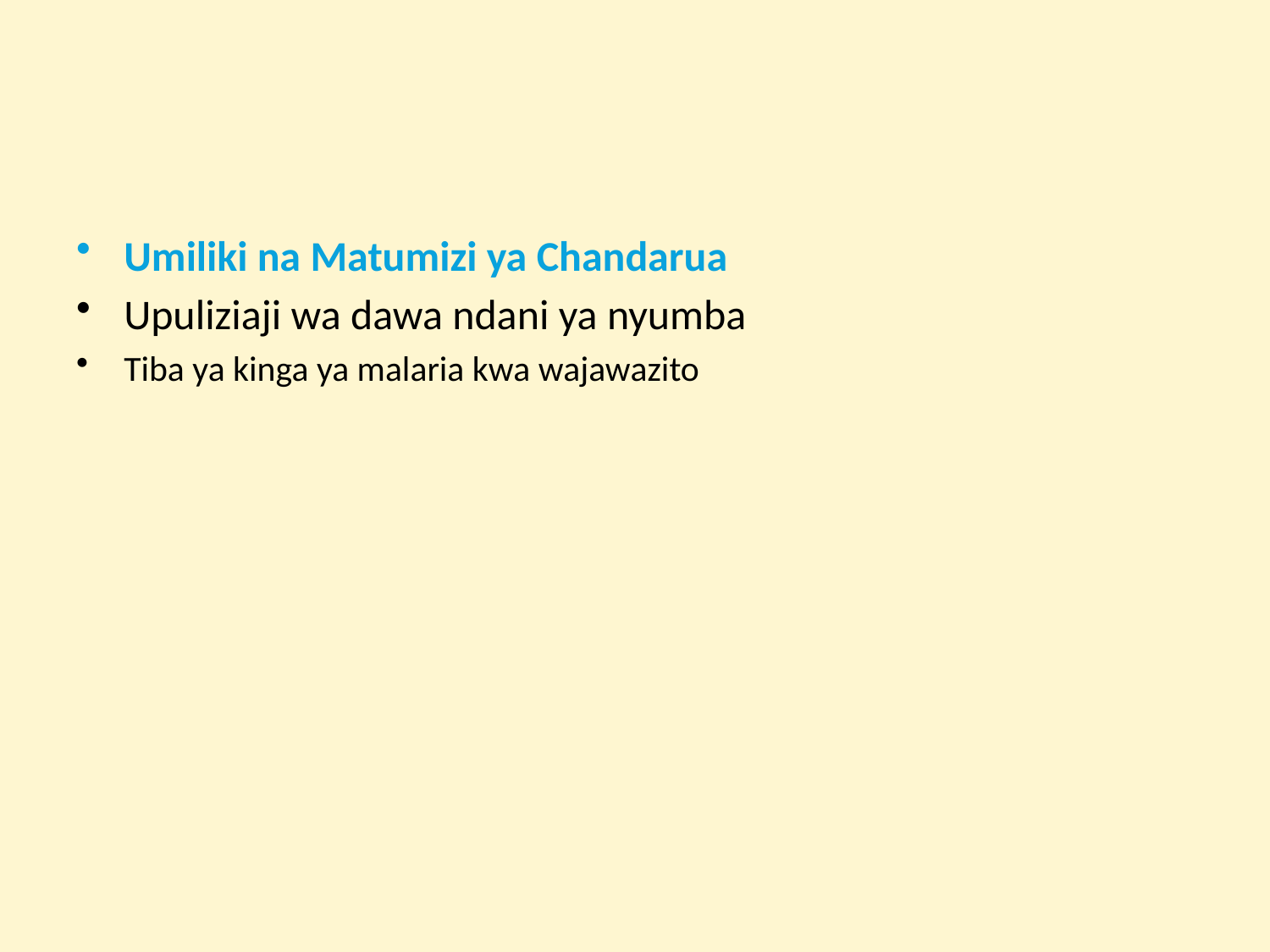

Umiliki na Matumizi ya Chandarua
Upuliziaji wa dawa ndani ya nyumba
Tiba ya kinga ya malaria kwa wajawazito